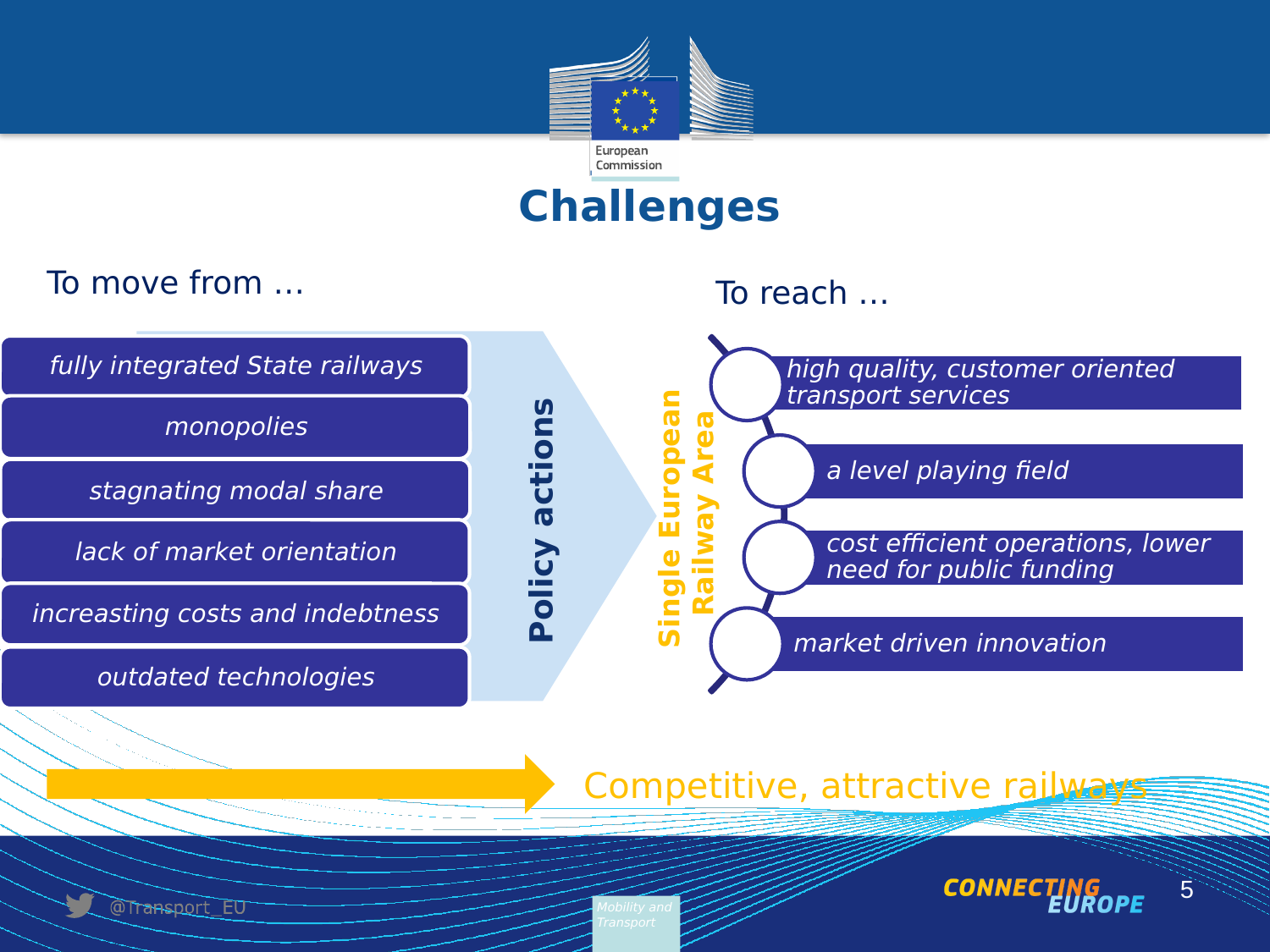

# Challenges
To move from …
To reach …
fully integrated State railways
monopolies
stagnating modal share
lack of market orientation
increasting costs and indebtness
outdated technologies
high quality, customer oriented transport services
a level playing field
cost efficient operations, lower need for public funding
market driven innovation

Single European
 Railway Area
Policy actions
Competitive, attractive railways

5